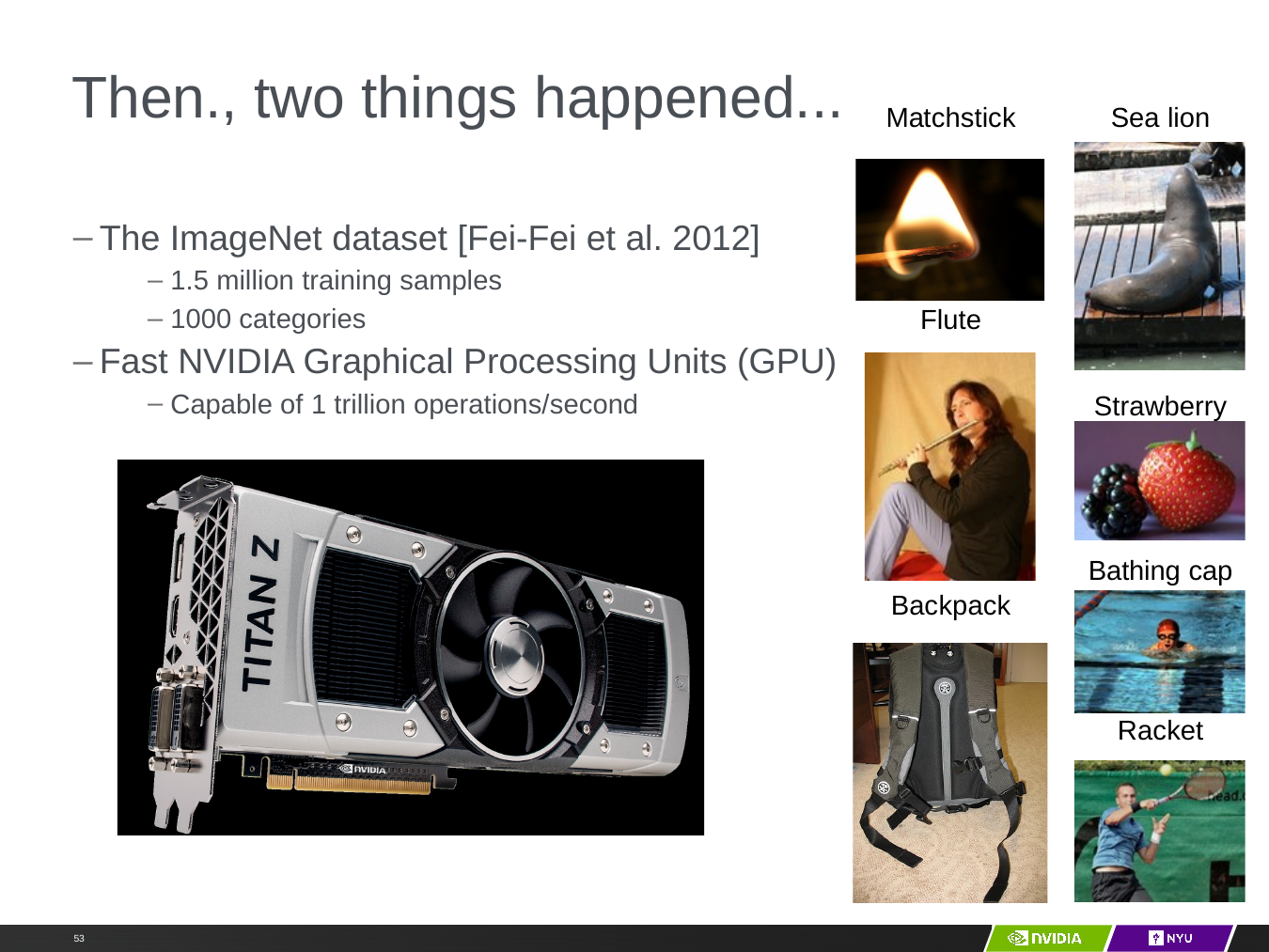

# Then., two things happened...
Matchstick
Sea lion

The ImageNet dataset [Fei-Fei et al. 2012]
1.5 million training samples
1000 categories
Fast NVIDIA Graphical Processing Units (GPU)
Capable of 1 trillion operations/second

Flute

Strawberry

Bathing cap
Backpack

Racket